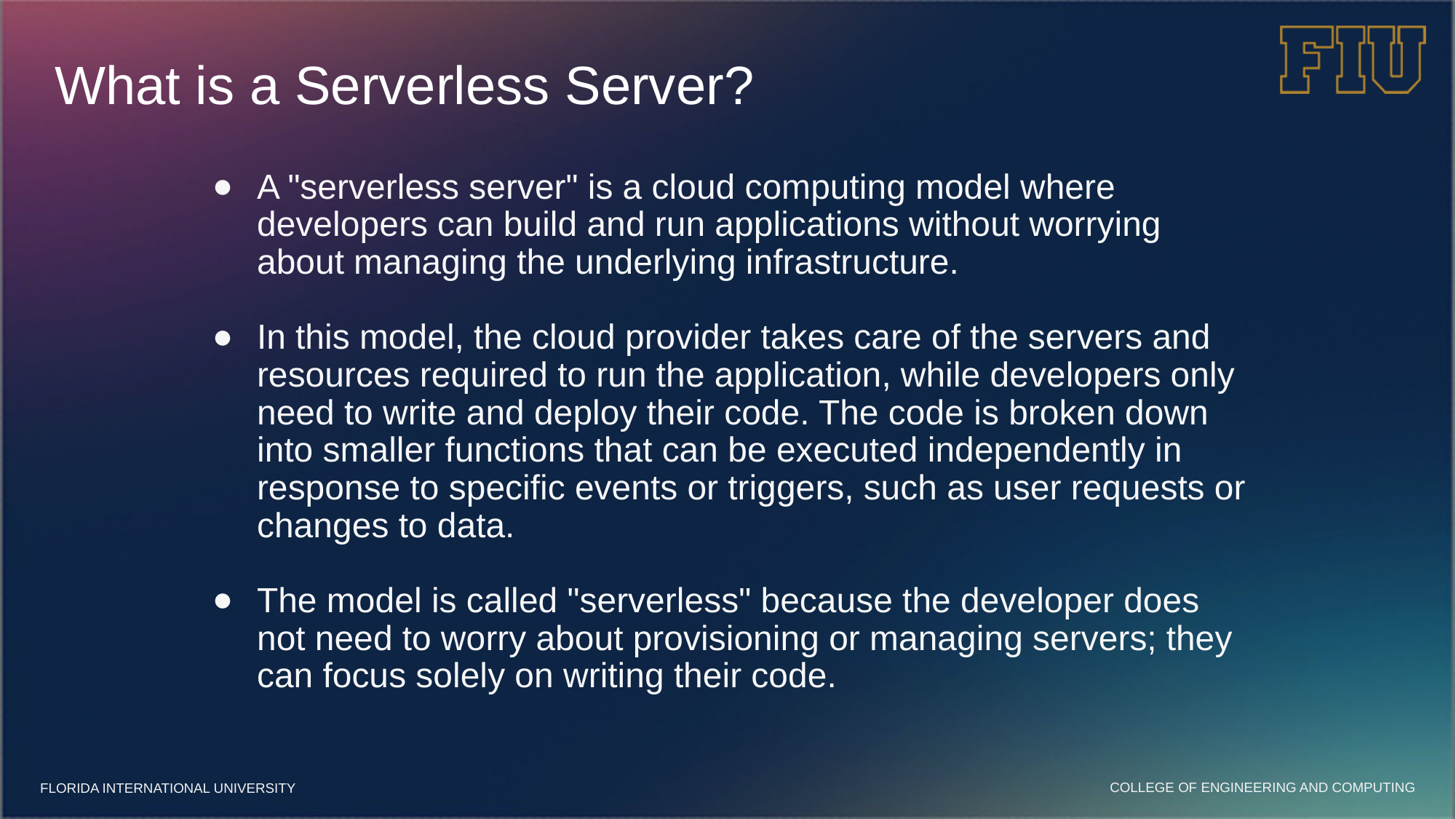

# What is a Serverless Server?
A "serverless server" is a cloud computing model where developers can build and run applications without worrying about managing the underlying infrastructure.

In this model, the cloud provider takes care of the servers and resources required to run the application, while developers only need to write and deploy their code. The code is broken down into smaller functions that can be executed independently in response to specific events or triggers, such as user requests or changes to data.

The model is called "serverless" because the developer does not need to worry about provisioning or managing servers; they can focus solely on writing their code.